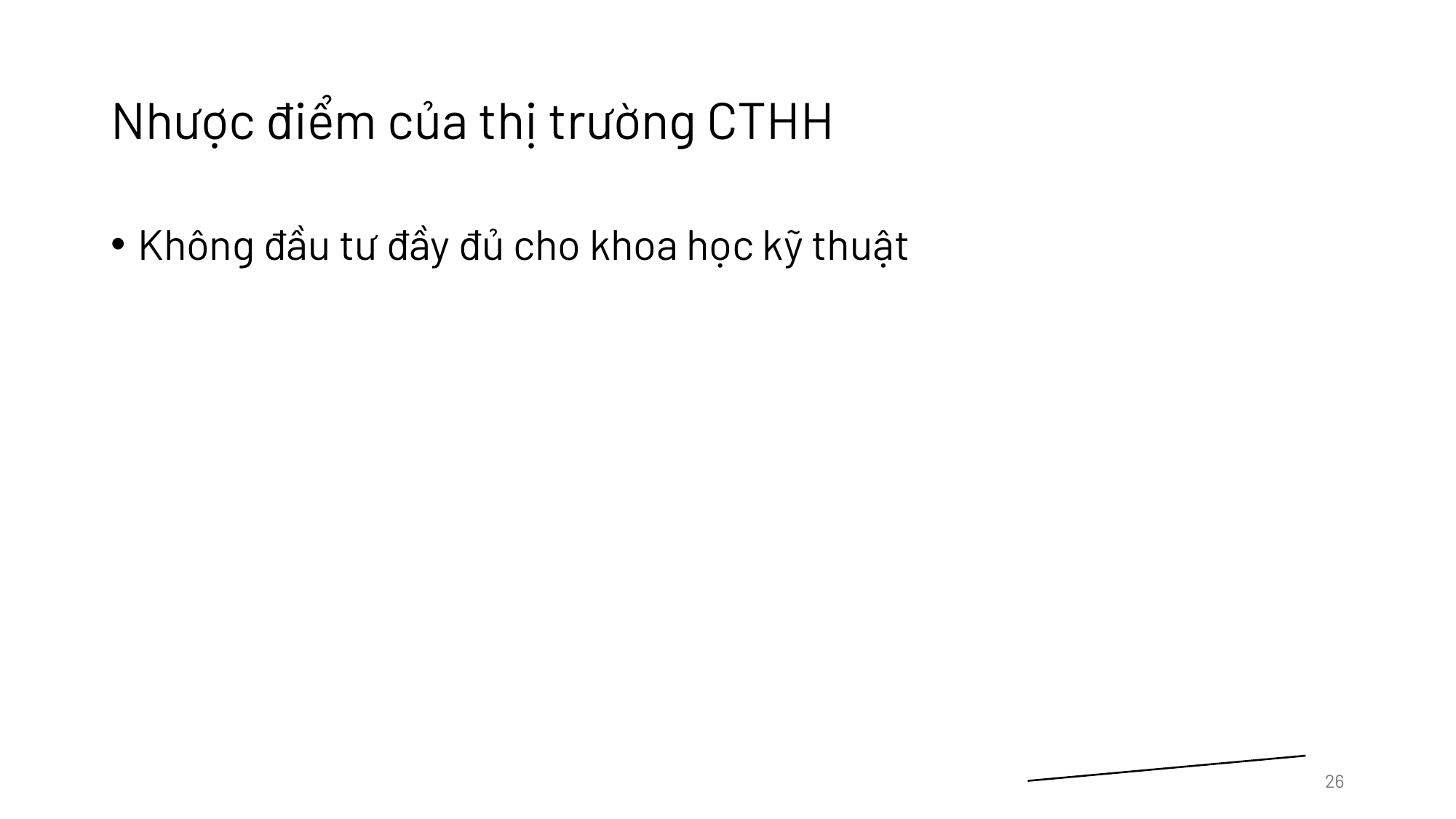

# Nhược điểm của thị trường CTHH
Không đầu tư đầy đủ cho khoa học kỹ thuật
26